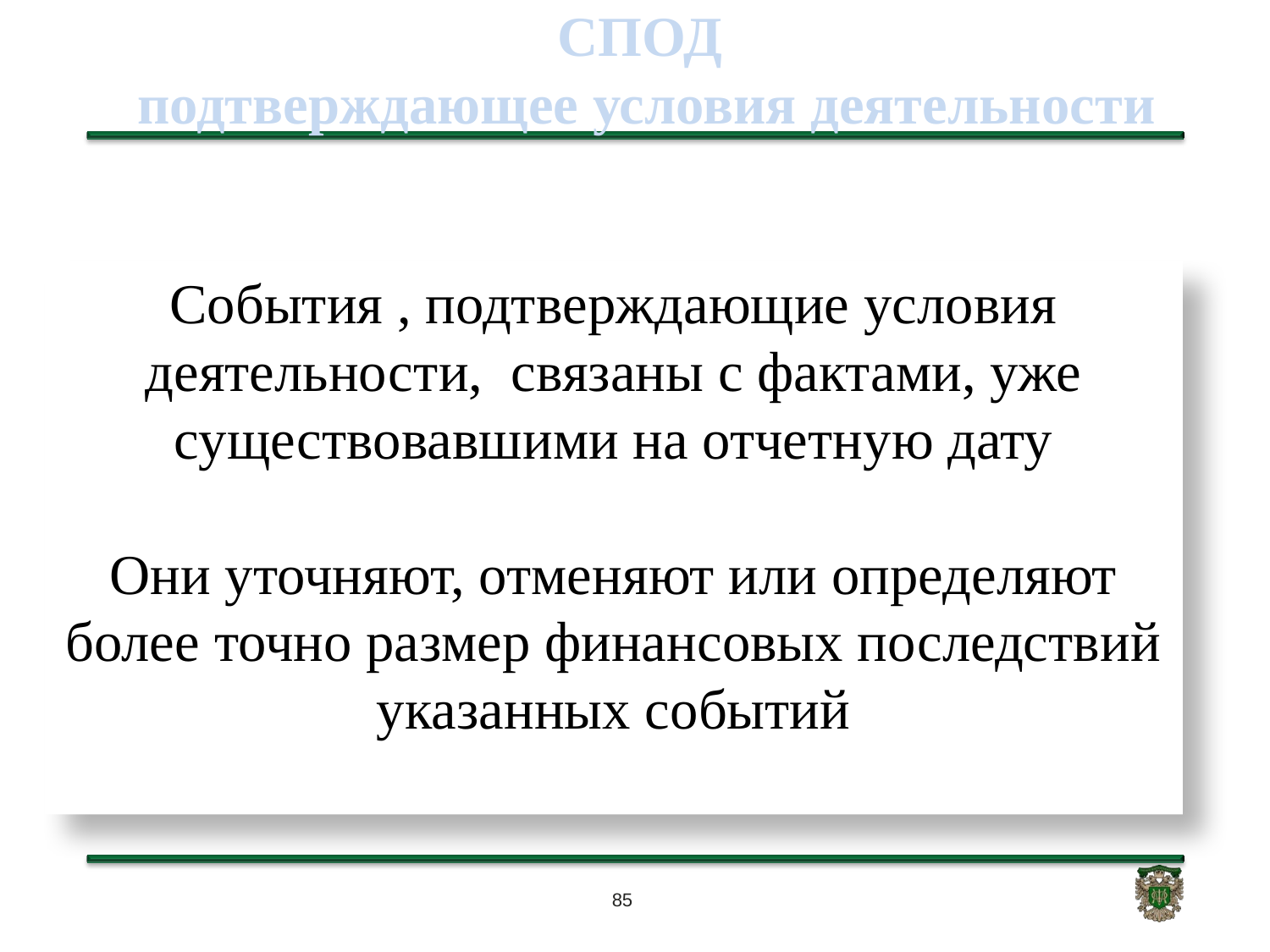

# СПОД подтверждающее условия деятельности
События , подтверждающие условия деятельности,  связаны с фактами, уже существовавшими на отчетную дату

Они уточняют, отменяют или определяют более точно размер финансовых последствий указанных событий

.
85